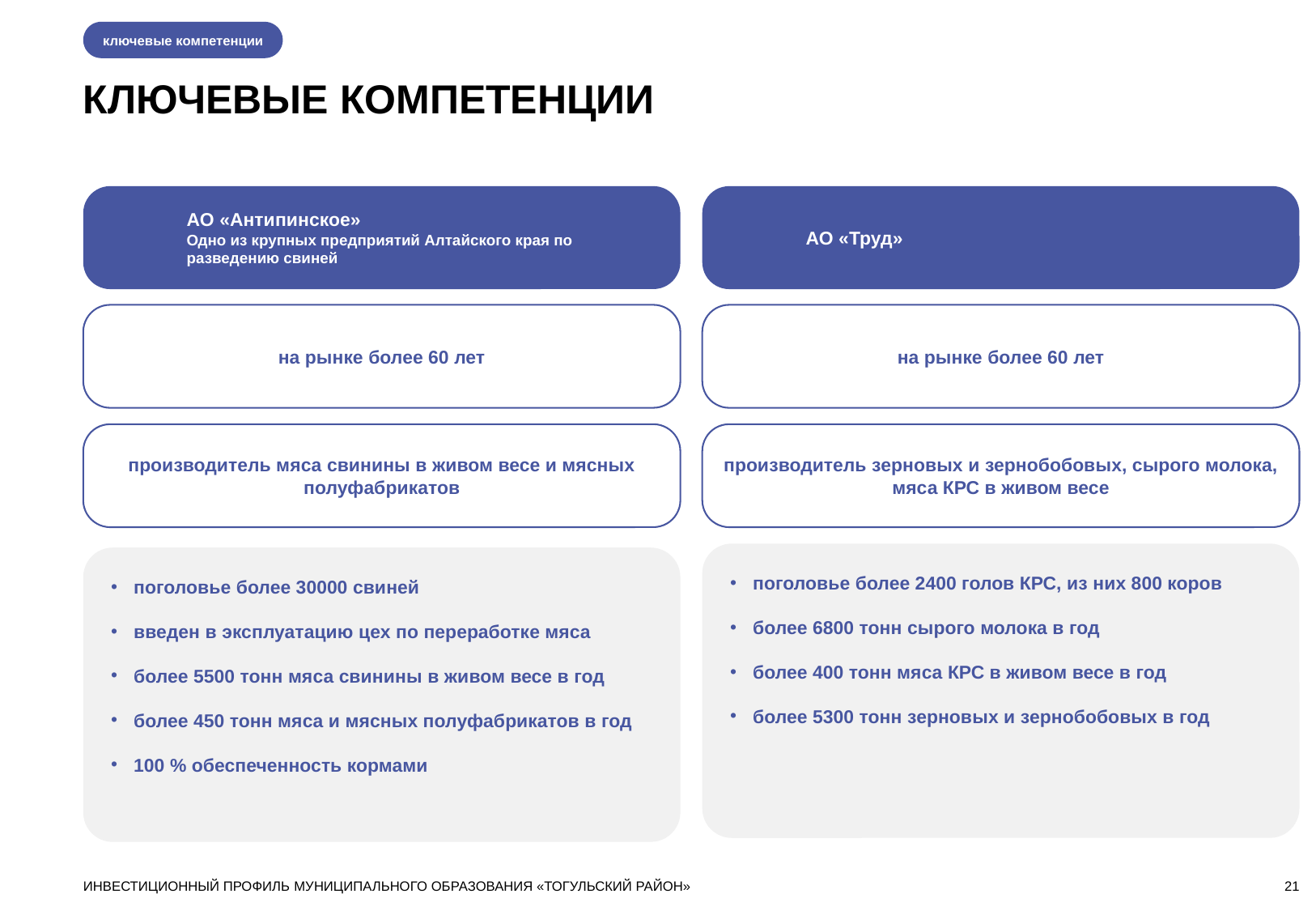

ключевые компетенции
КЛЮЧЕВЫЕ КОМПЕТЕНЦИИ
АО «Антипинское»
Одно из крупных предприятий Алтайского края по разведению свиней
АО «Труд»
на рынке более 60 лет
на рынке более 60 лет
производитель мяса свинины в живом весе и мясных полуфабрикатов
производитель зерновых и зернобобовых, сырого молока, мяса КРС в живом весе
поголовье более 2400 голов КРС, из них 800 коров

более 6800 тонн сырого молока в год

более 400 тонн мяса КРС в живом весе в год

более 5300 тонн зерновых и зернобобовых в год

поголовье более 30000 свиней

введен в эксплуатацию цех по переработке мяса

более 5500 тонн мяса свинины в живом весе в год

более 450 тонн мяса и мясных полуфабрикатов в год

100 % обеспеченность кормами

ИНВЕСТИЦИОННЫЙ ПРОФИЛЬ МУНИЦИПАЛЬНОГО ОБРАЗОВАНИЯ «ТОГУЛЬСКИЙ РАЙОН»
21